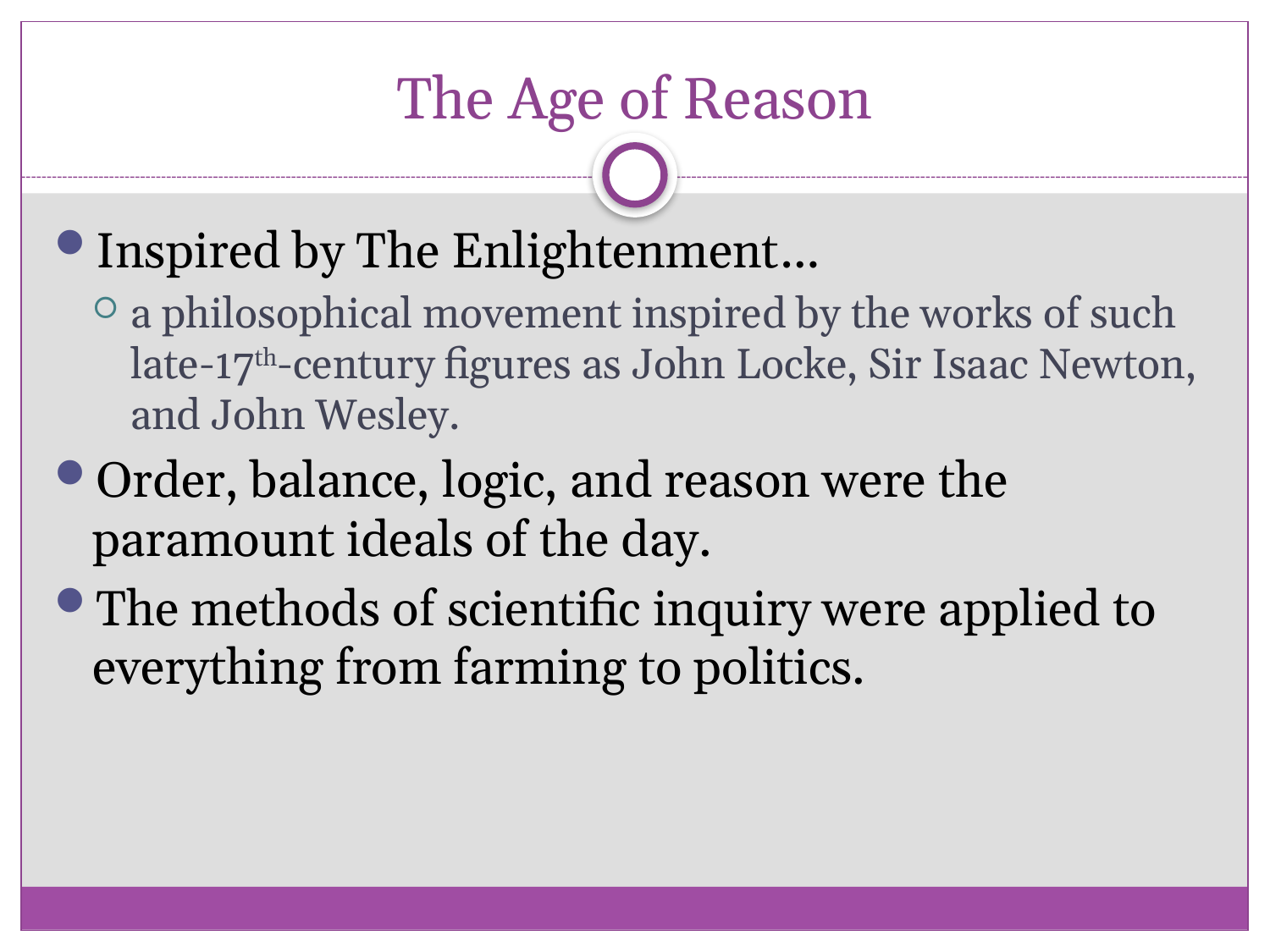

# The Age of Reason
Inspired by The Enlightenment…
a philosophical movement inspired by the works of such late-17th-century figures as John Locke, Sir Isaac Newton, and John Wesley.
Order, balance, logic, and reason were the paramount ideals of the day.
The methods of scientific inquiry were applied to everything from farming to politics.